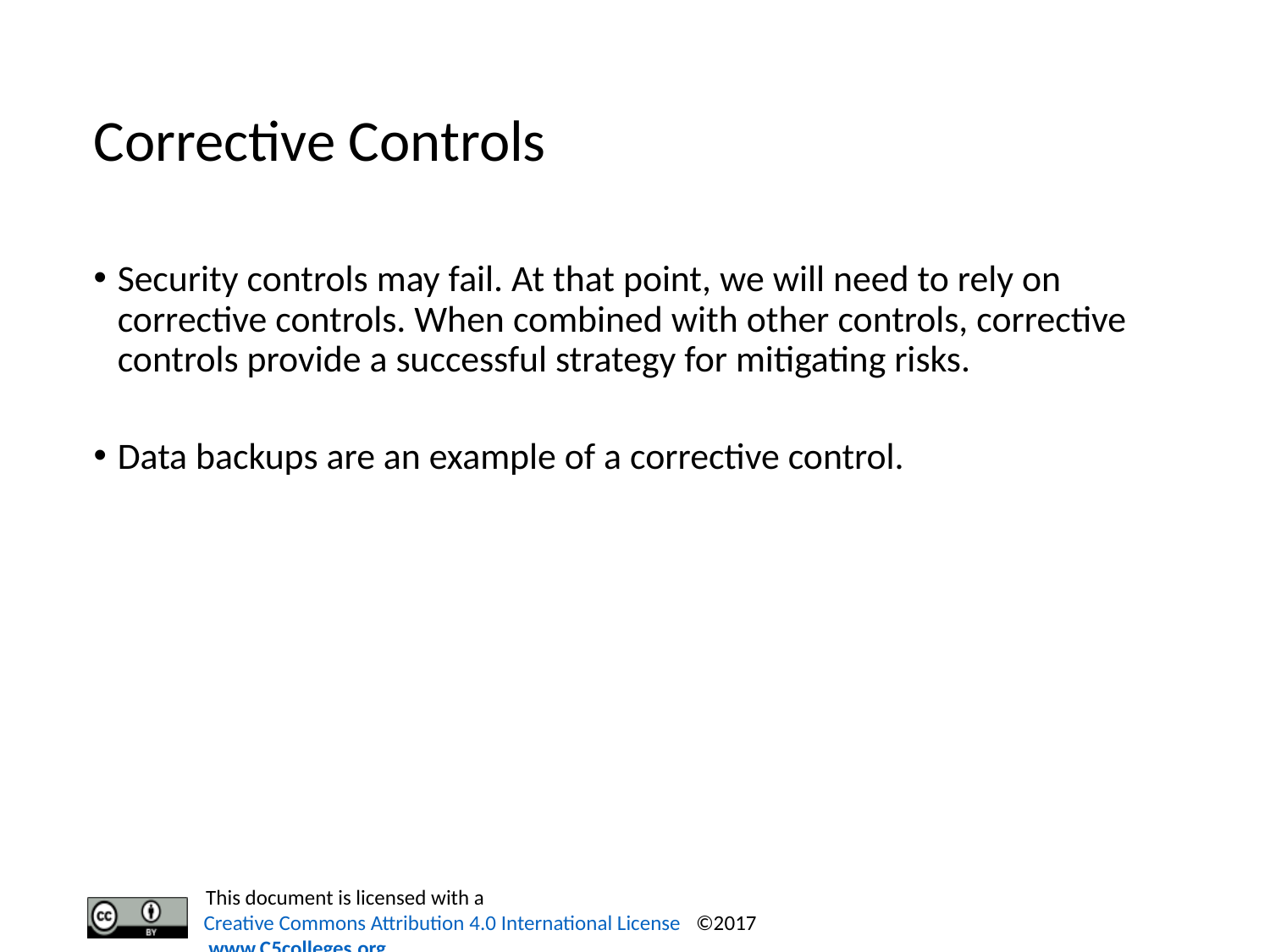

# Corrective Controls
Security controls may fail. At that point, we will need to rely on corrective controls. When combined with other controls, corrective controls provide a successful strategy for mitigating risks.
Data backups are an example of a corrective control.